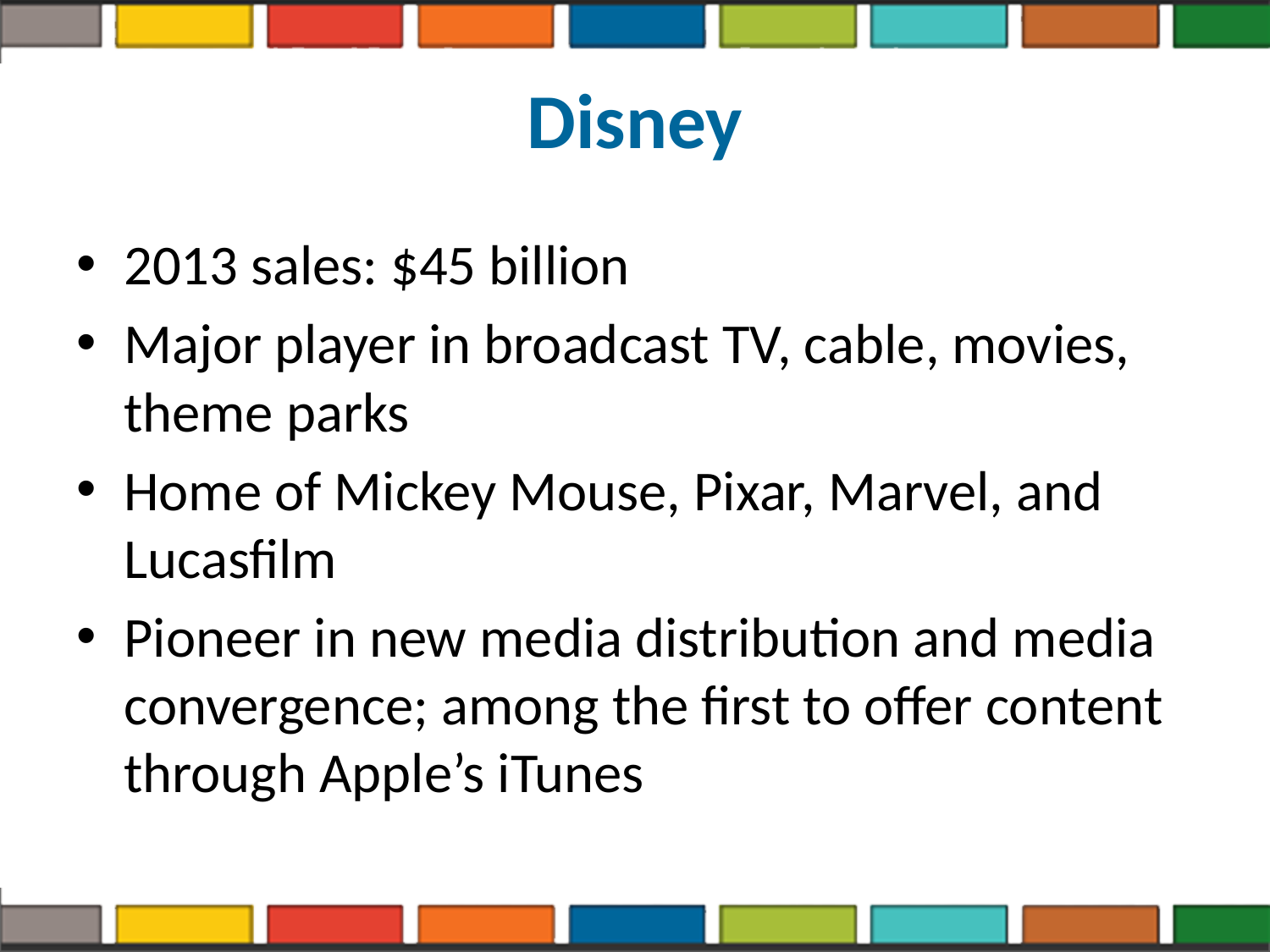

# Disney
2013 sales: $45 billion
Major player in broadcast TV, cable, movies, theme parks
Home of Mickey Mouse, Pixar, Marvel, and Lucasfilm
Pioneer in new media distribution and media convergence; among the first to offer content through Apple’s iTunes